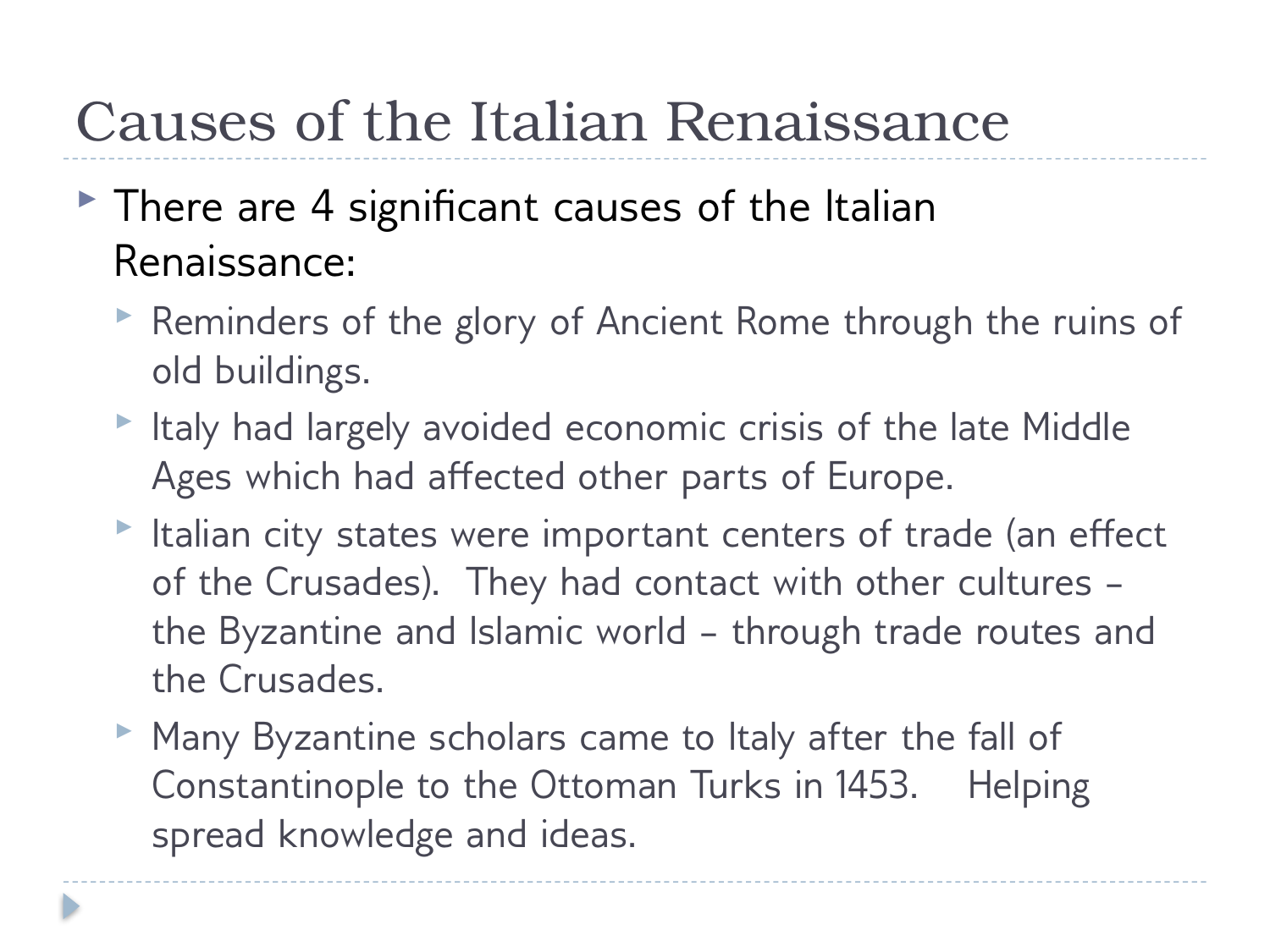

# Causes of the Italian Renaissance
There are 4 significant causes of the Italian Renaissance:
Reminders of the glory of Ancient Rome through the ruins of old buildings.
Italy had largely avoided economic crisis of the late Middle Ages which had affected other parts of Europe.
Italian city states were important centers of trade (an effect of the Crusades).  They had contact with other cultures – the Byzantine and Islamic world – through trade routes and the Crusades.
Many Byzantine scholars came to Italy after the fall of Constantinople to the Ottoman Turks in 1453.    Helping spread knowledge and ideas.